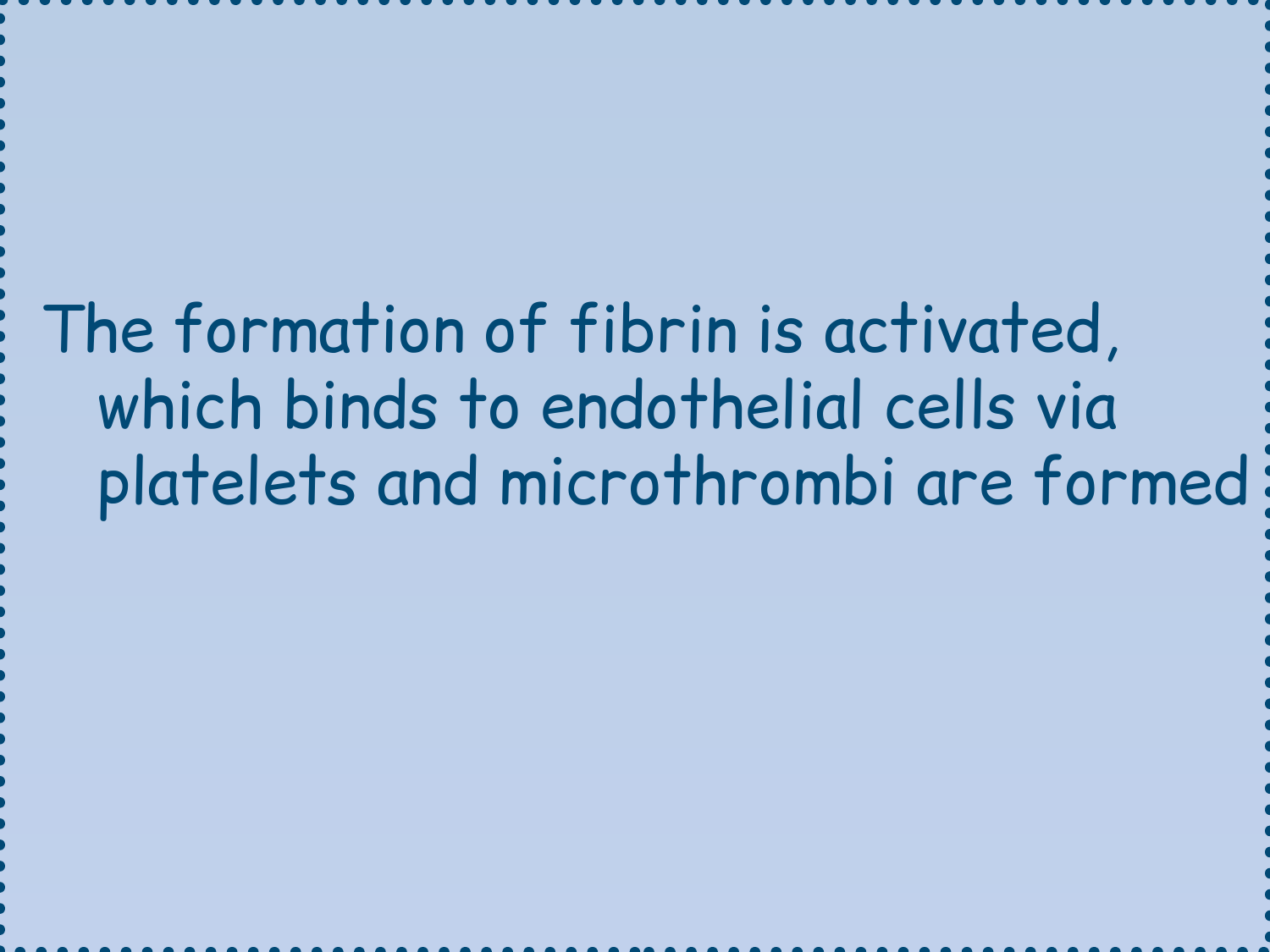

The formation of fibrin is activated, which binds to endothelial cells via platelets and microthrombi are formed

#